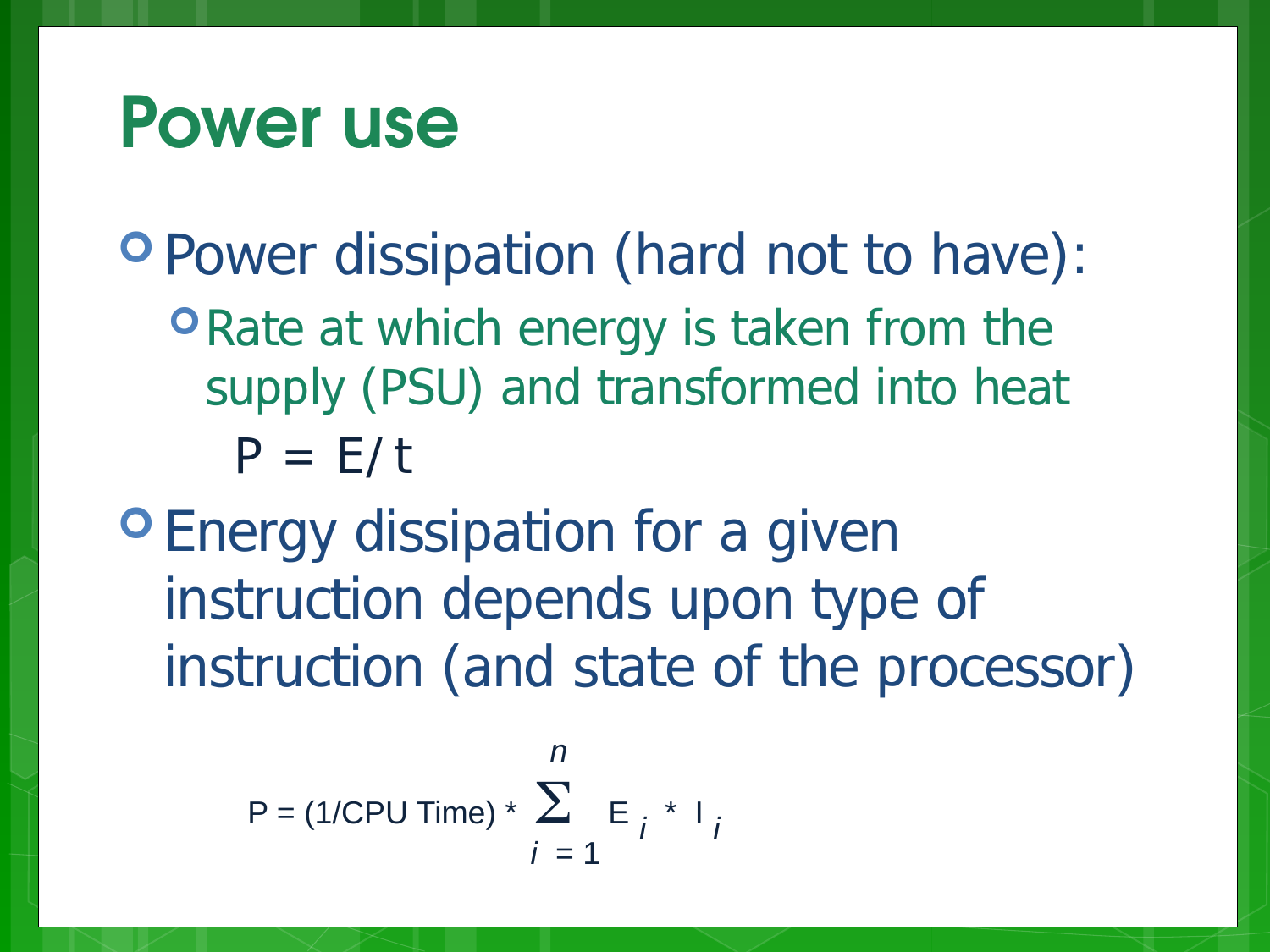

# Power use
Power dissipation (hard not to have):
Rate at which energy is taken from the supply (PSU) and transformed into heat
     P = E/t
Energy dissipation for a given instruction depends upon type of instruction (and state of the processor)
n
P = (1/CPU Time) *  Σ  E    *  I
i
i
i  = 1